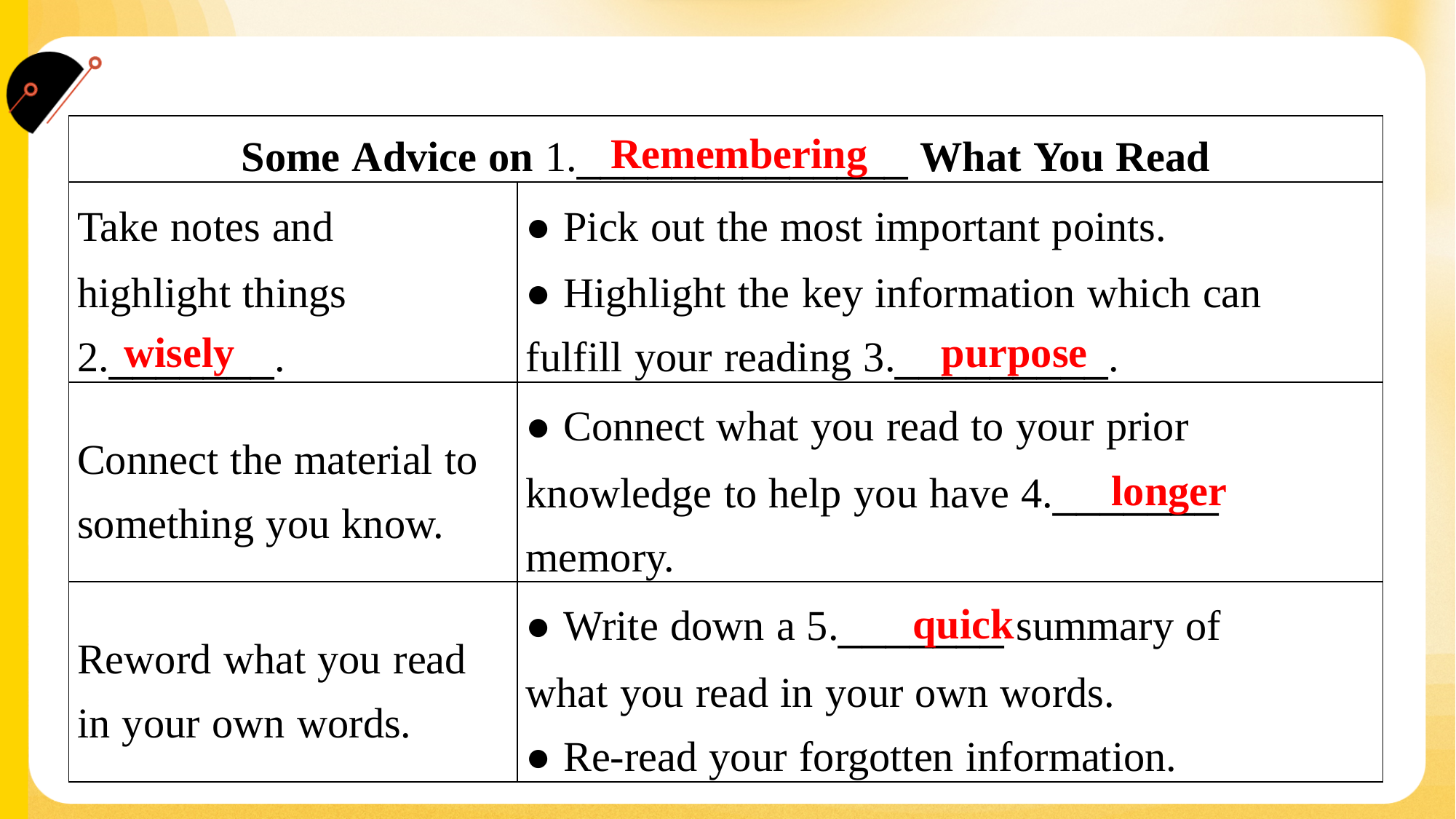

Remembering
| Some Advice on 1.\_\_\_\_\_\_\_\_\_\_\_\_\_\_ What You Read |  |
| --- | --- |
| Take notes and highlight things 2.\_\_\_\_\_\_\_. | ● Pick out the most important points. ● Highlight the key information which can fulfill your reading 3.\_\_\_\_\_\_\_\_\_. |
| Connect the material to something you know. | ● Connect what you read to your prior knowledge to help you have 4.\_\_\_\_\_\_\_ memory. |
| Reword what you read in your own words. | ● Write down a 5.\_\_\_\_\_\_\_ summary of what you read in your own words. ● Re-read your forgotten information. |
wisely
purpose
longer
quick